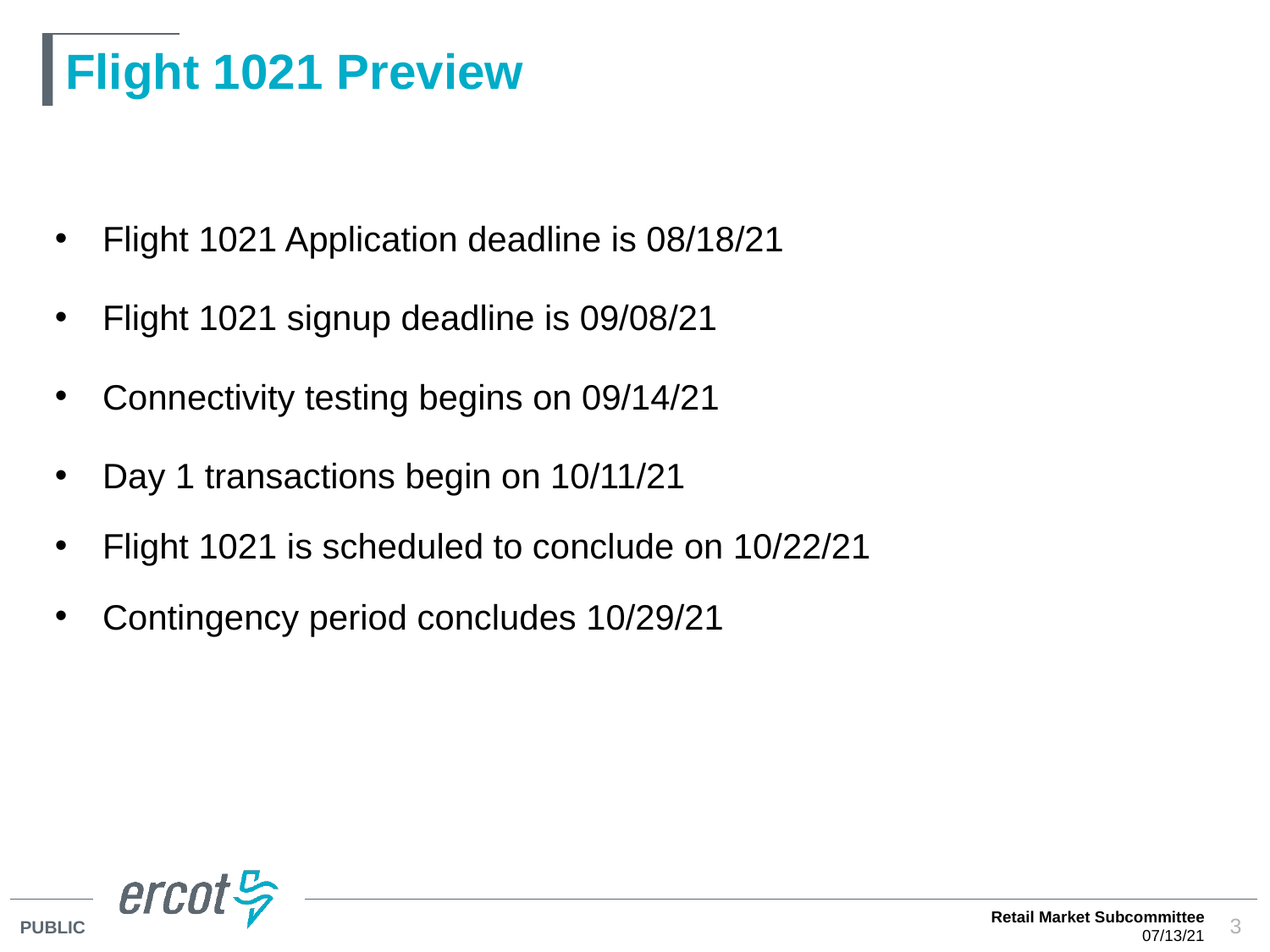

# Flight 1021 Preview
Flight 1021 Application deadline is 08/18/21
Flight 1021 signup deadline is 09/08/21
Connectivity testing begins on 09/14/21
Day 1 transactions begin on 10/11/21
Flight 1021 is scheduled to conclude on 10/22/21
Contingency period concludes 10/29/21
Retail Market Subcommittee
07/13/21
3